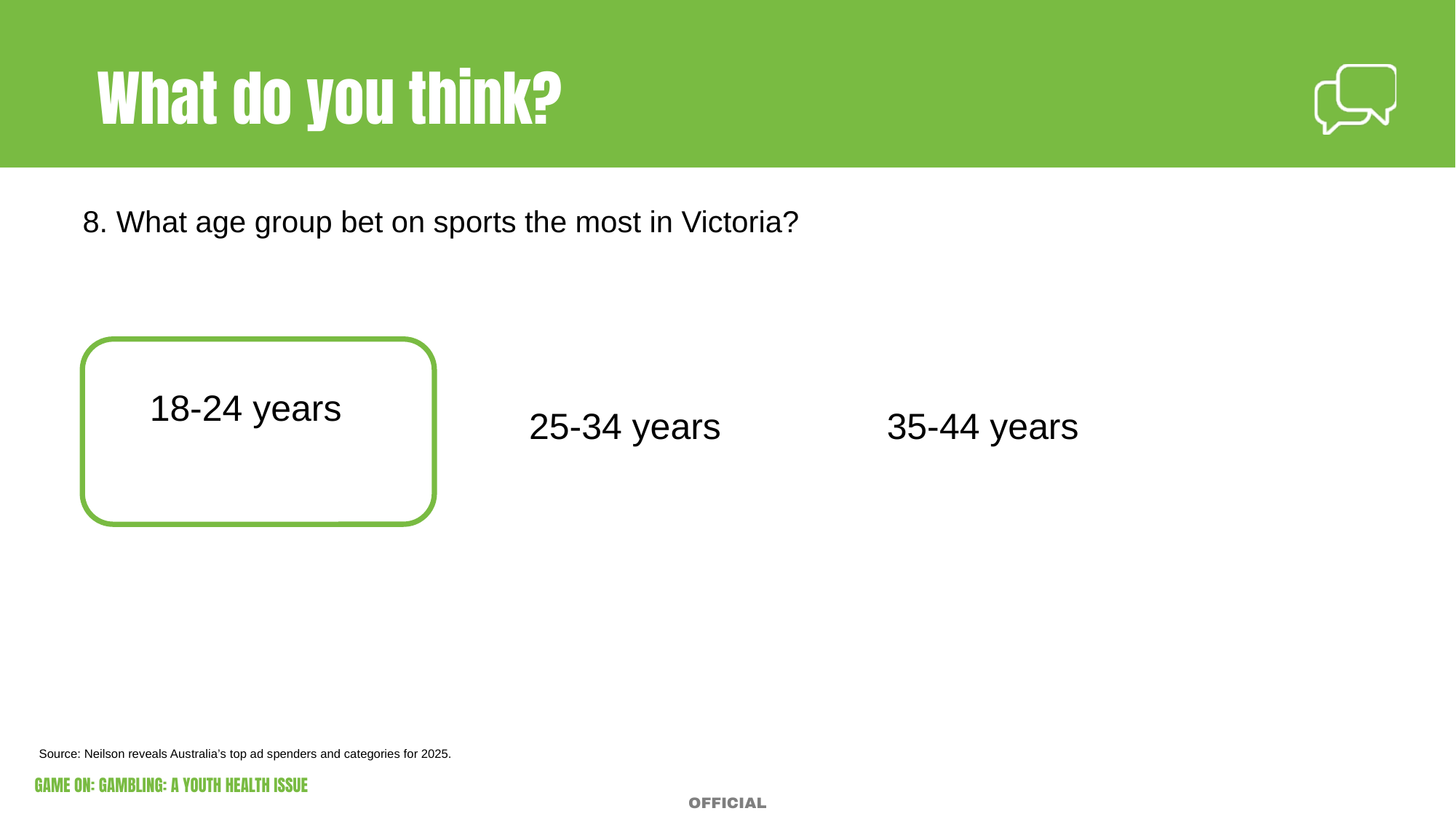

What do you think?
8. What age group bet on sports the most in Victoria?

18-24 years

35-44 years
25-34 years
Source: Neilson reveals Australia’s top ad spenders and categories for 2025.